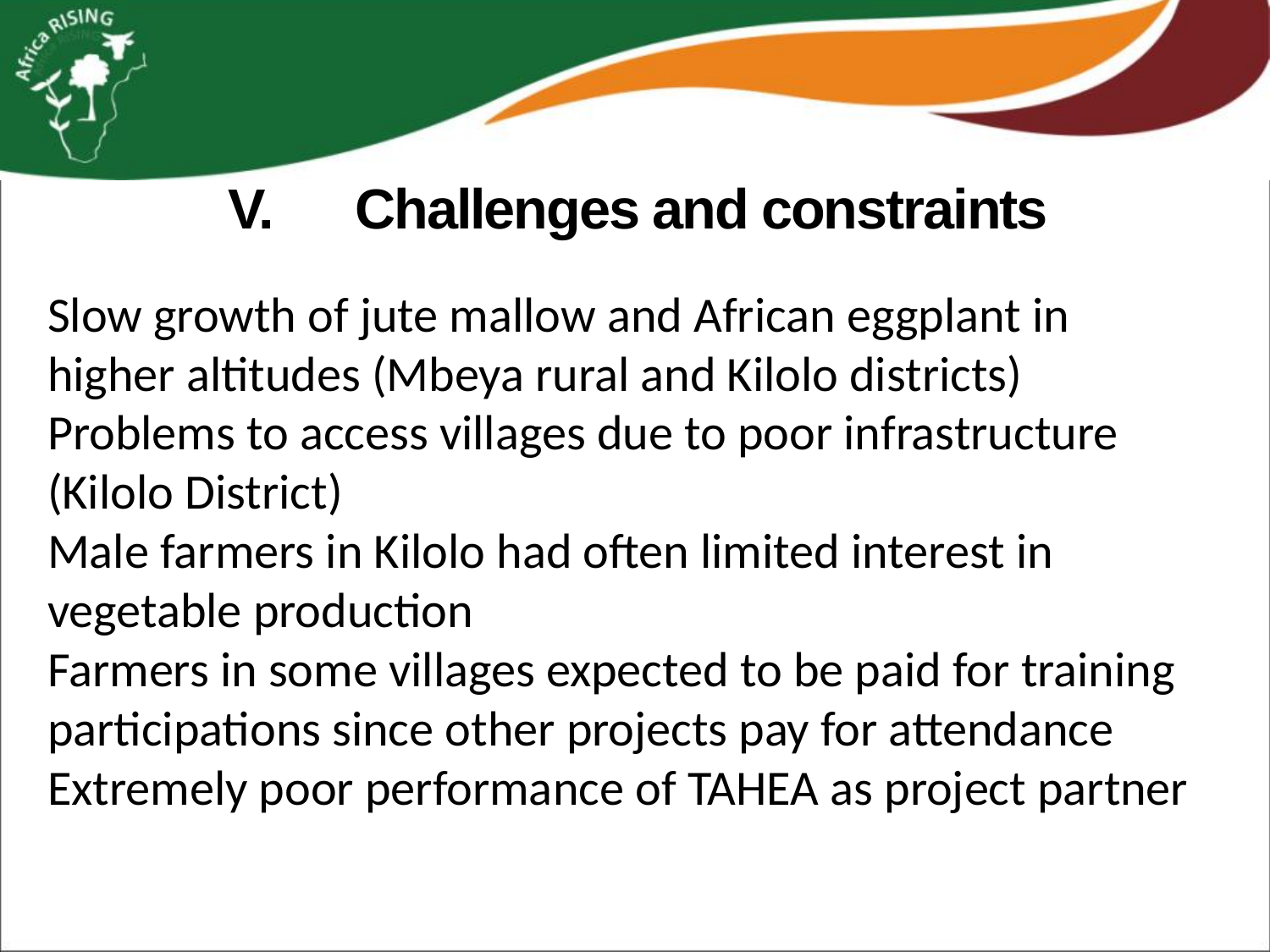

V.	Challenges and constraints
Slow growth of jute mallow and African eggplant in higher altitudes (Mbeya rural and Kilolo districts)
Problems to access villages due to poor infrastructure (Kilolo District)
Male farmers in Kilolo had often limited interest in vegetable production
Farmers in some villages expected to be paid for training participations since other projects pay for attendance
Extremely poor performance of TAHEA as project partner